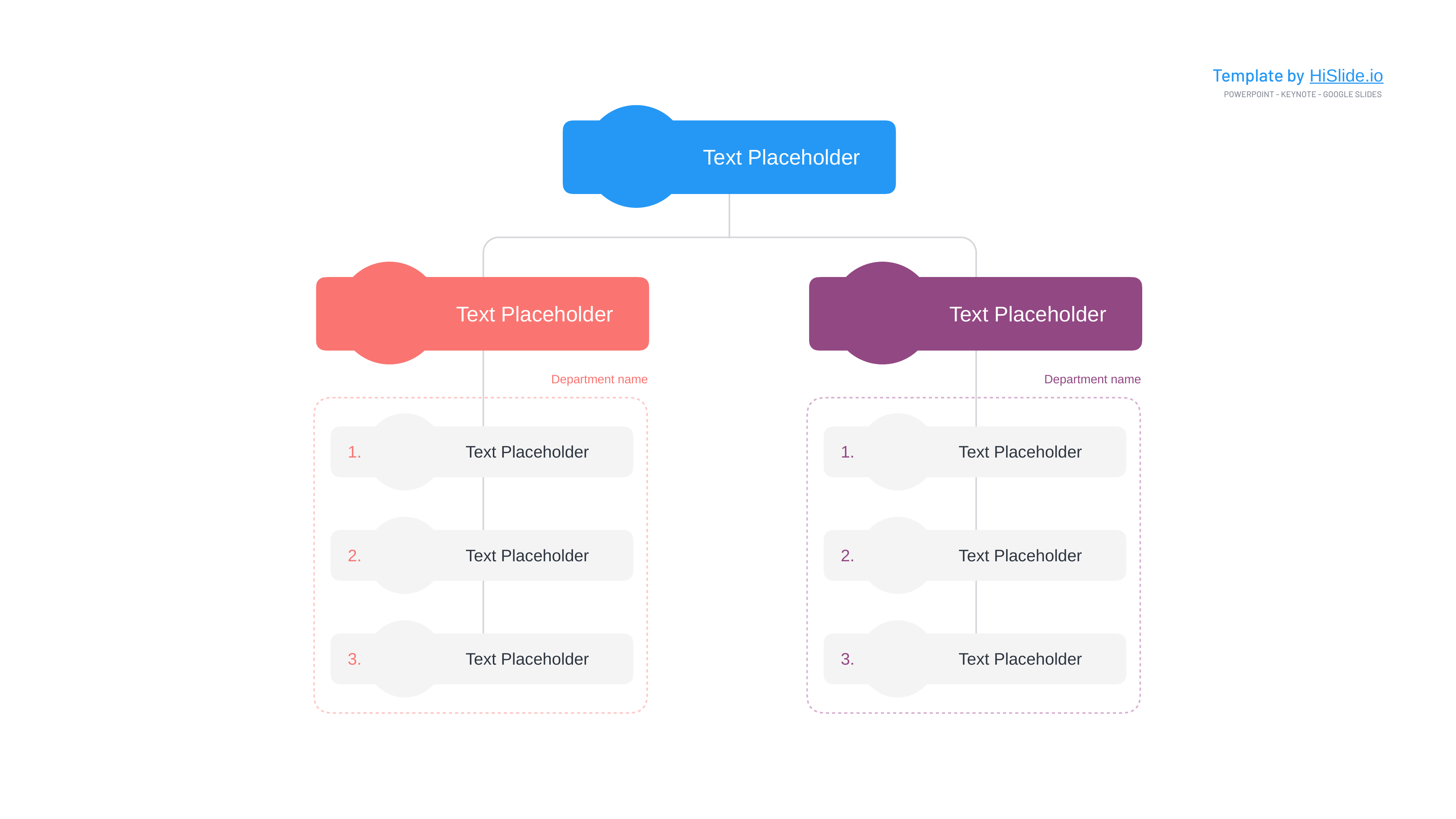

Template by HiSlide.io
PowerPoint - Keynote - Google Slides

Text Placeholder

Text Placeholder
Text Placeholder
Department name
Department name

1.
Text Placeholder
1.
Text Placeholder

2.
Text Placeholder
2.
Text Placeholder

3.
Text Placeholder
3.
Text Placeholder